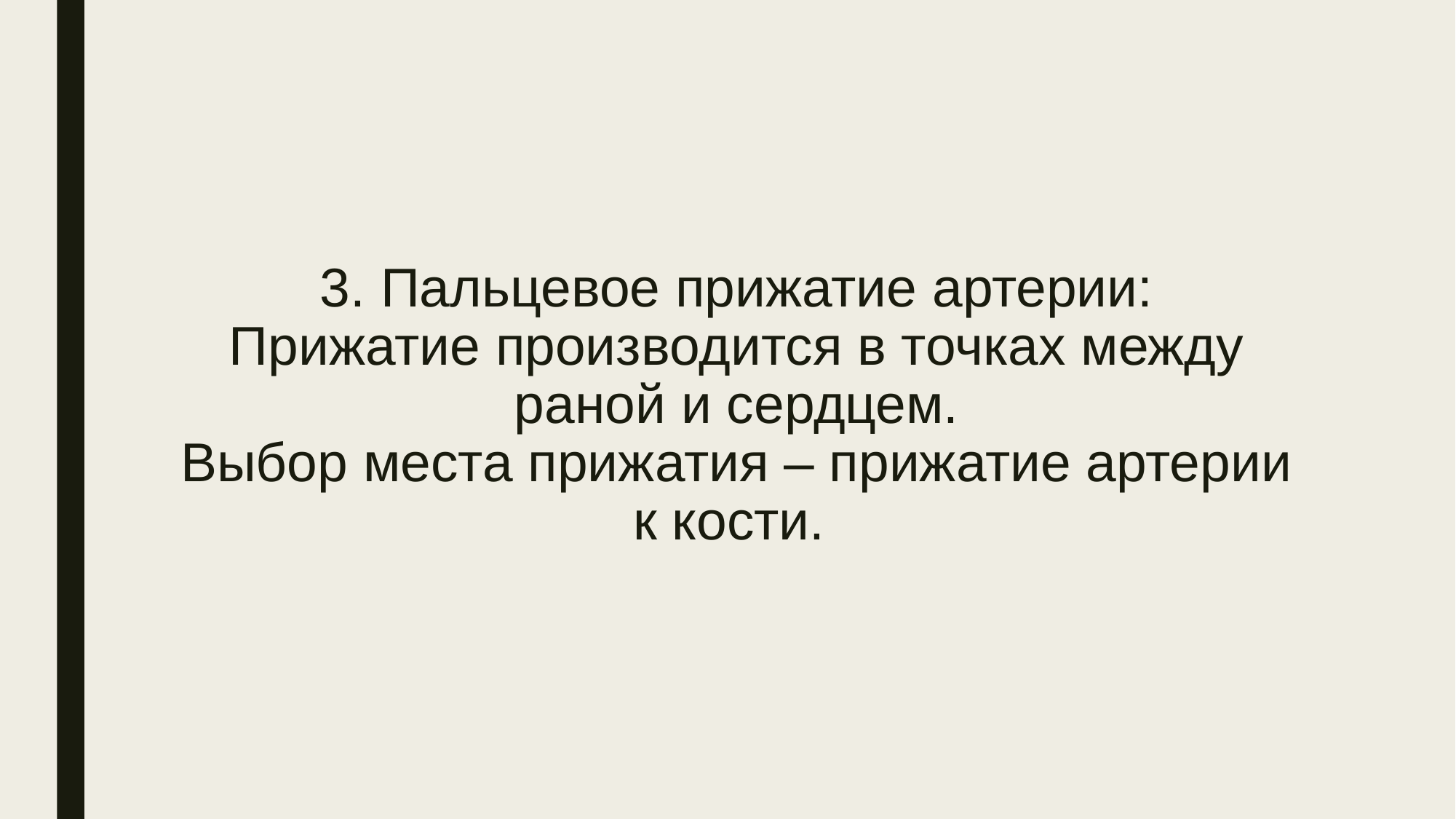

# 3. Пальцевое прижатие артерии: Прижатие производится в точках между раной и сердцем. Выбор места прижатия – прижатие артерии к кости.